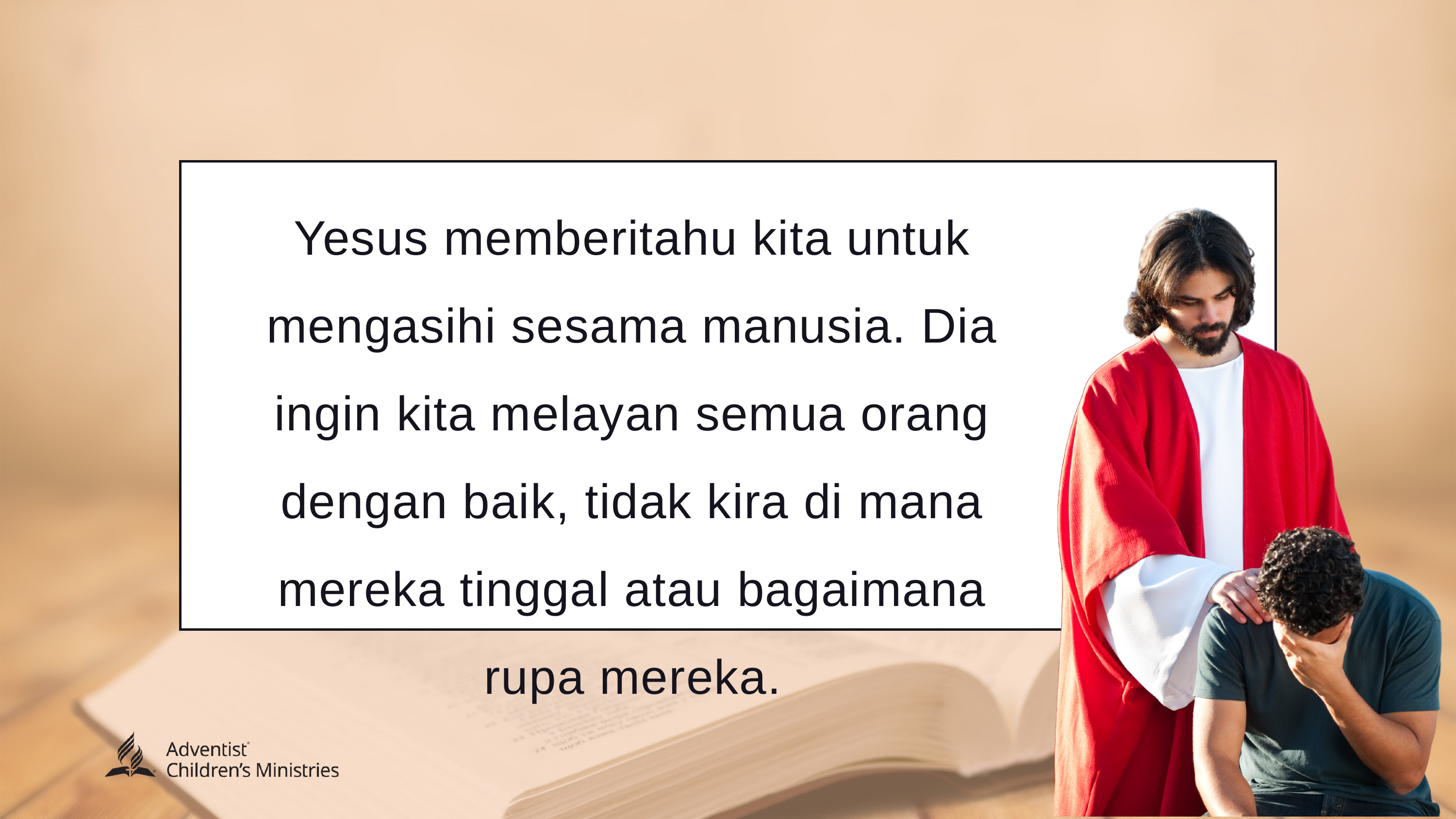

Yesus memberitahu kita untuk mengasihi sesama manusia. Dia ingin kita melayan semua orang dengan baik, tidak kira di mana mereka tinggal atau bagaimana rupa mereka.